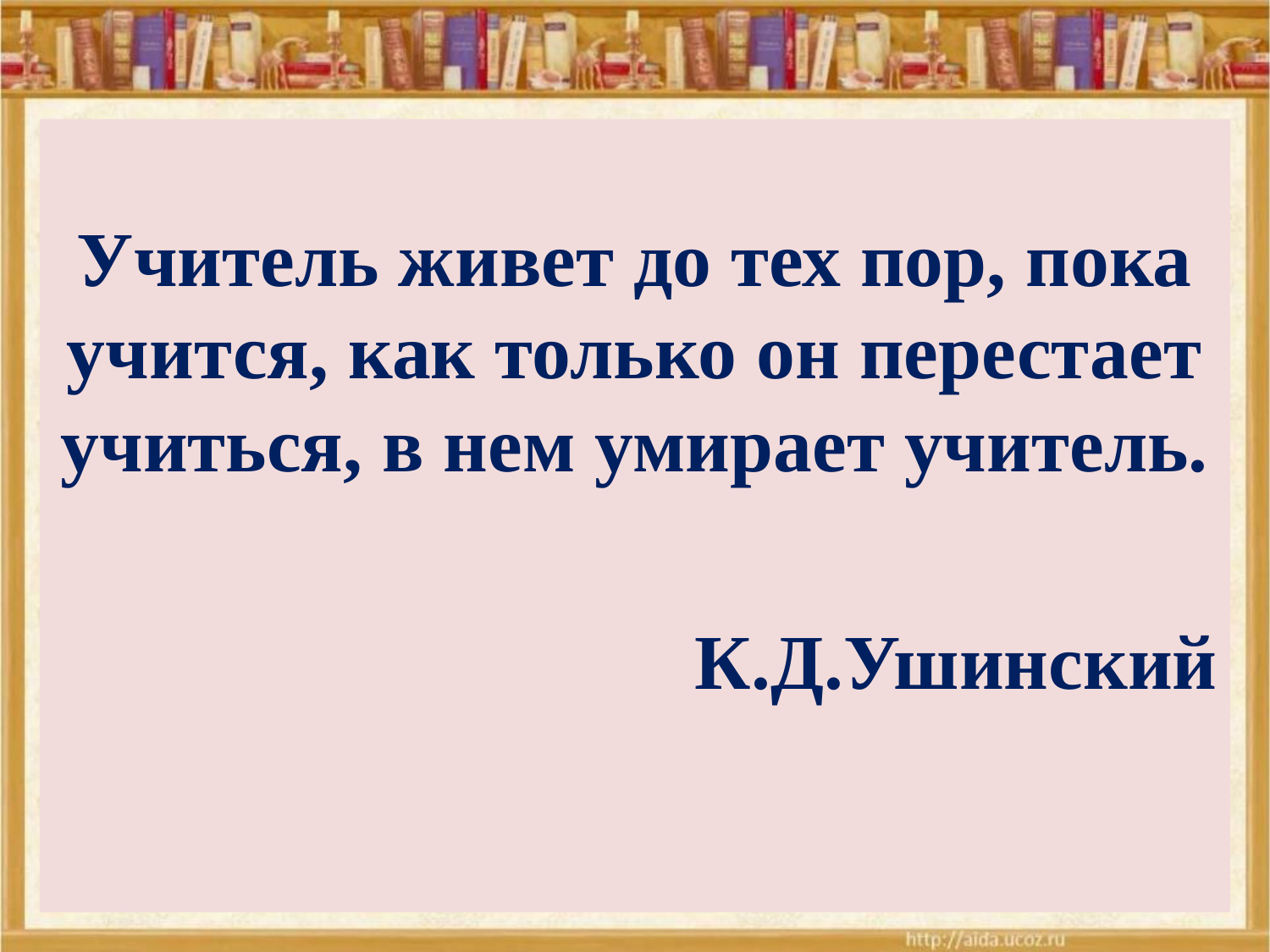

Учитель живет до тех пор, пока учится, как только он перестает учиться, в нем умирает учитель.

К.Д.Ушинский
#